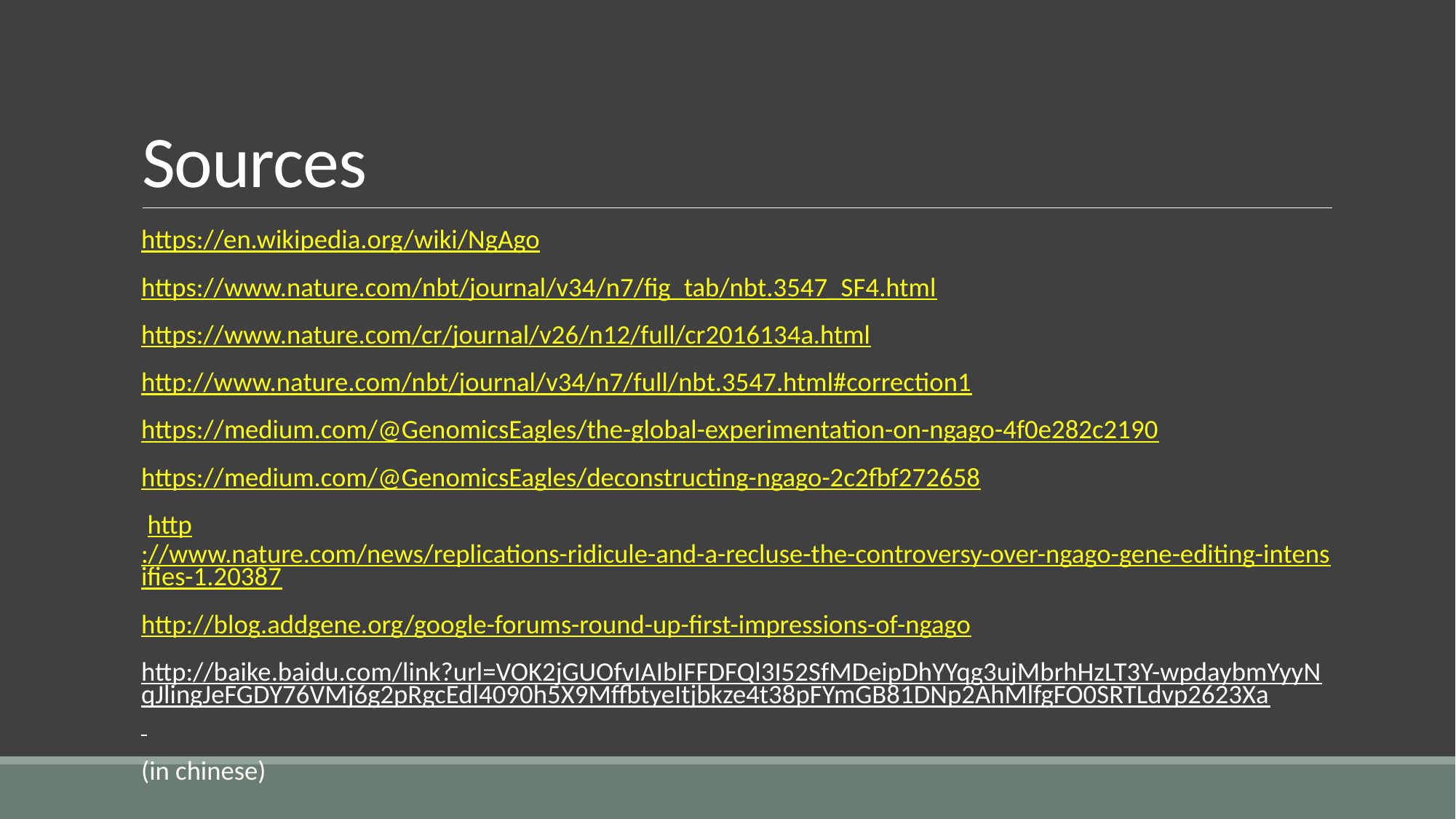

# Sources
https://en.wikipedia.org/wiki/NgAgo
https://www.nature.com/nbt/journal/v34/n7/fig_tab/nbt.3547_SF4.html
https://www.nature.com/cr/journal/v26/n12/full/cr2016134a.html
http://www.nature.com/nbt/journal/v34/n7/full/nbt.3547.html#correction1
https://medium.com/@GenomicsEagles/the-global-experimentation-on-ngago-4f0e282c2190
https://medium.com/@GenomicsEagles/deconstructing-ngago-2c2fbf272658
 http://www.nature.com/news/replications-ridicule-and-a-recluse-the-controversy-over-ngago-gene-editing-intensifies-1.20387
http://blog.addgene.org/google-forums-round-up-first-impressions-of-ngago
http://baike.baidu.com/link?url=VOK2jGUOfvIAIbIFFDFQl3I52SfMDeipDhYYqg3ujMbrhHzLT3Y-wpdaybmYyyNqJlingJeFGDY76VMj6g2pRgcEdl4090h5X9MffbtyeItjbkze4t38pFYmGB81DNp2AhMlfgFO0SRTLdvp2623Xa
(in chinese)